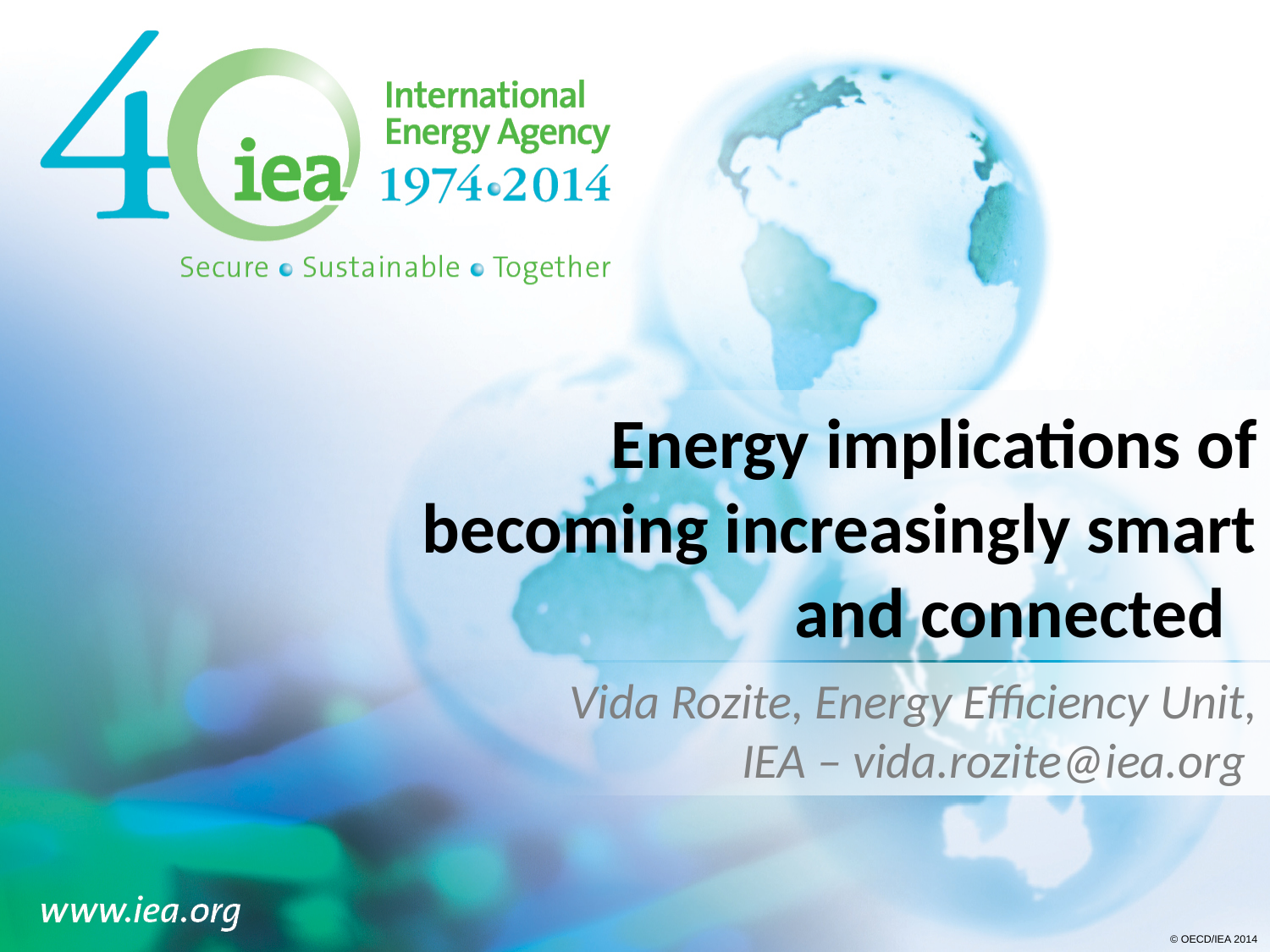

# Energy implications of becoming increasingly smart and connected
Vida Rozite, Energy Efficiency Unit, IEA – vida.rozite@iea.org